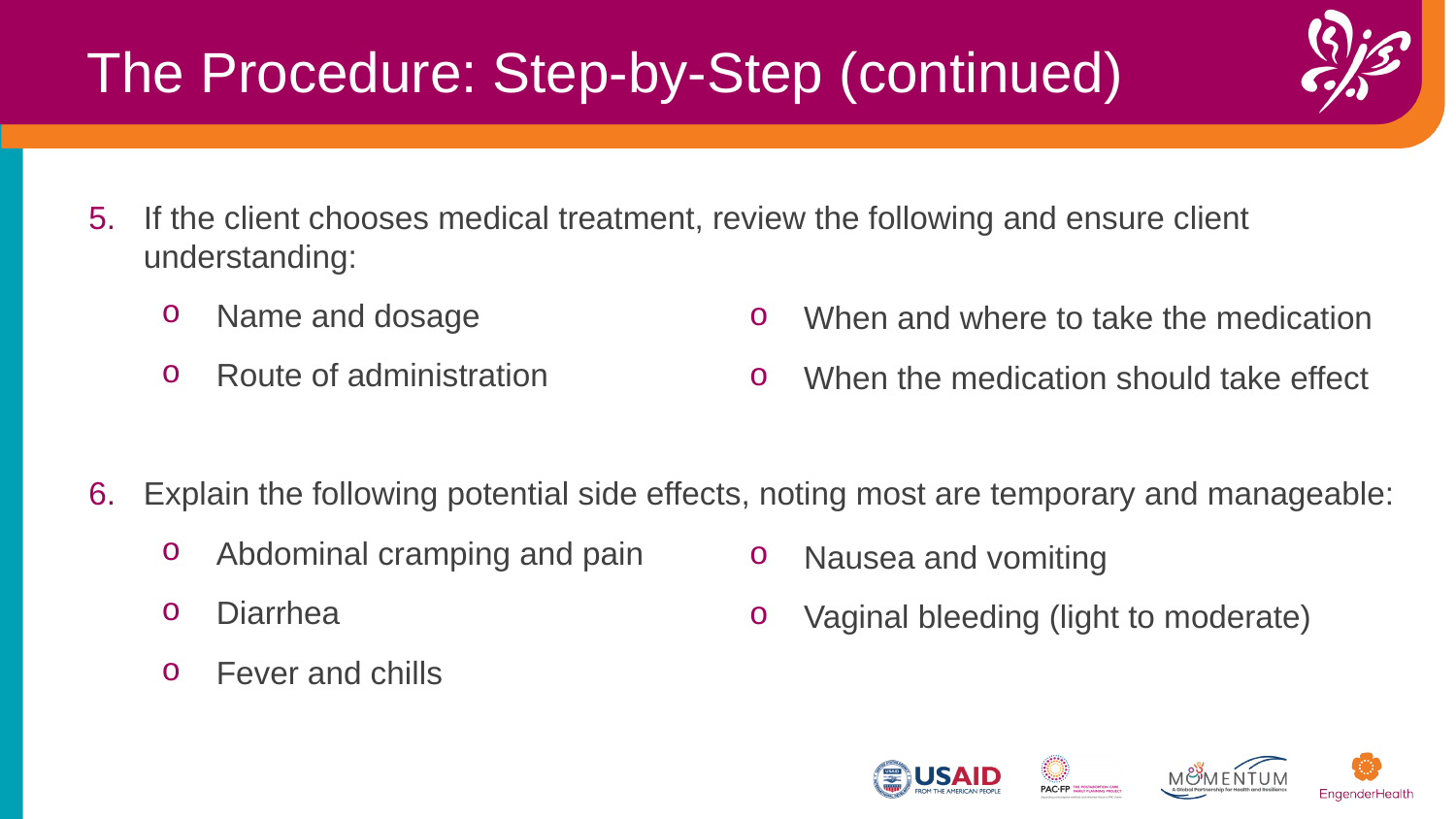

The Procedure: Step-by-Step (continued)
If the client chooses medical treatment, review the following and ensure client understanding:
Name and dosage
Route of administration
When and where to take the medication
When the medication should take effect ​
Explain the following potential side effects, noting most are temporary and manageable:
Abdominal cramping and pain
Diarrhea
Fever and chills
Nausea and vomiting
Vaginal bleeding (light to moderate)